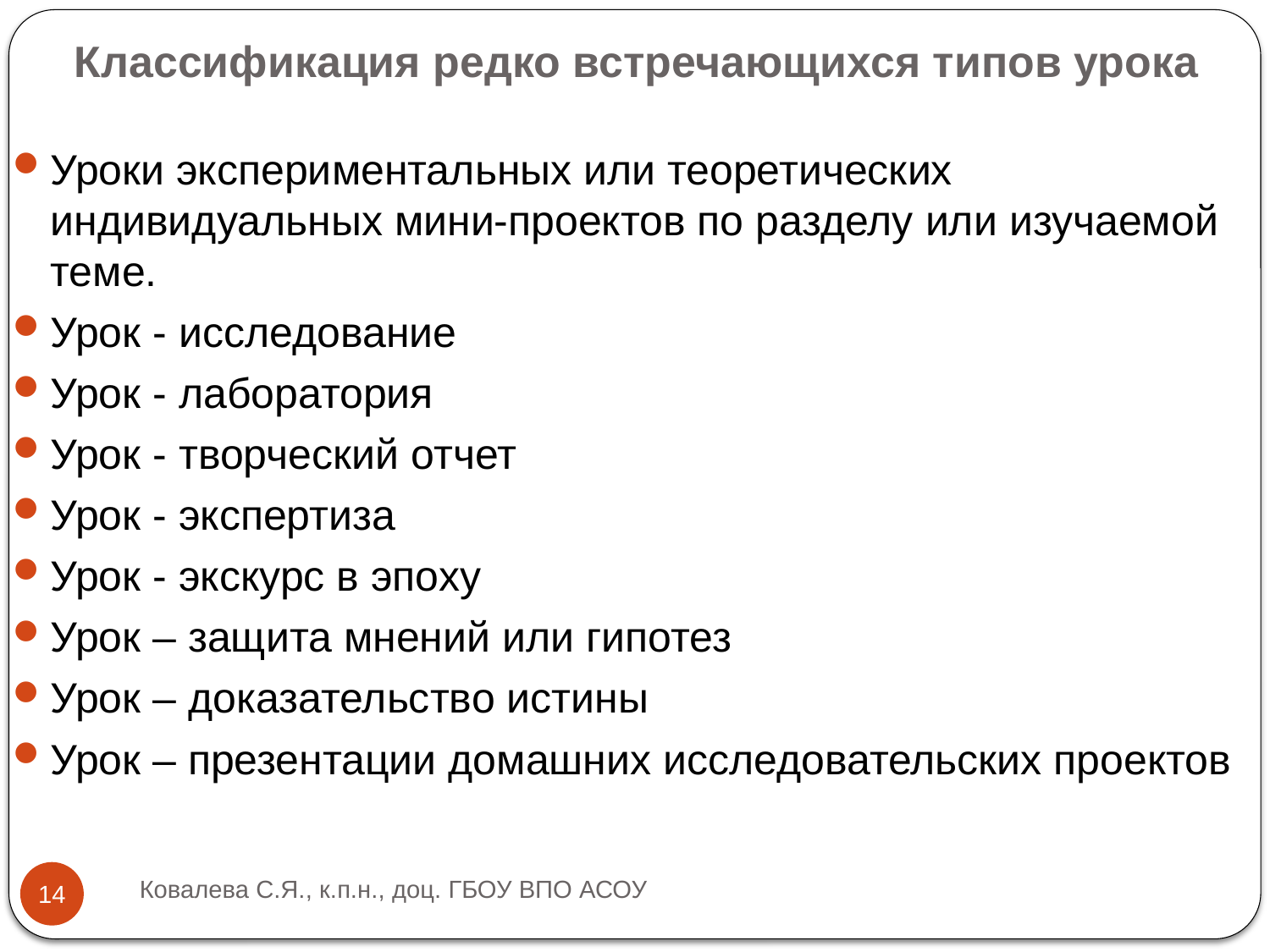

# Классификация редко встречающихся типов урока
Уроки экспериментальных или теоретических индивидуальных мини-проектов по разделу или изучаемой теме.
Урок - исследование
Урок - лаборатория
Урок - творческий отчет
Урок - экспертиза
Урок - экскурс в эпоху
Урок – защита мнений или гипотез
Урок – доказательство истины
Урок – презентации домашних исследовательских проектов

Ковалева С.Я., к.п.н., доц. ГБОУ ВПО АСОУ
14